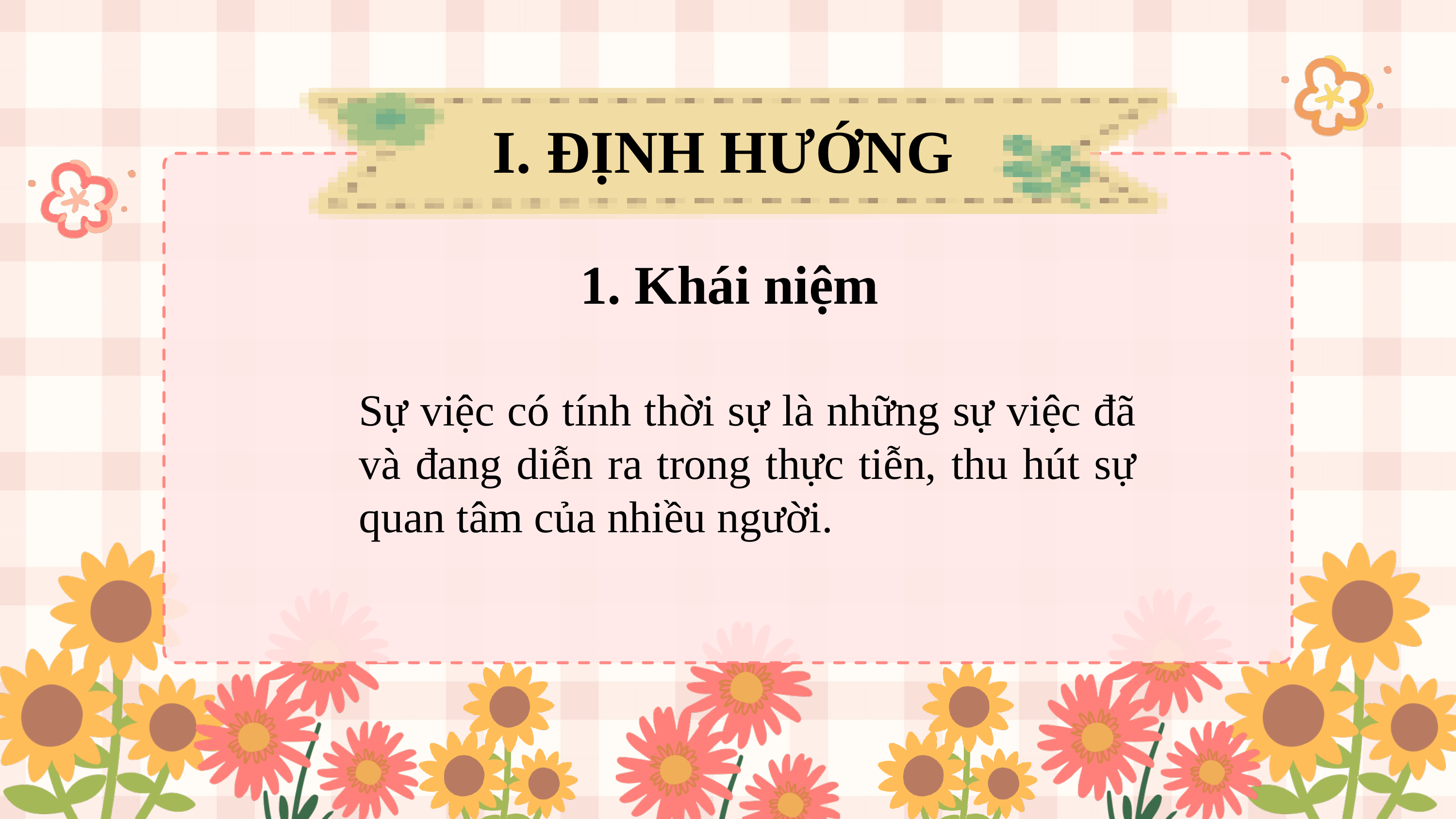

I. ĐỊNH HƯỚNG

1. Khái niệm
Sự việc có tính thời sự là những sự việc đã và đang diễn ra trong thực tiễn, thu hút sự quan tâm của nhiều người.